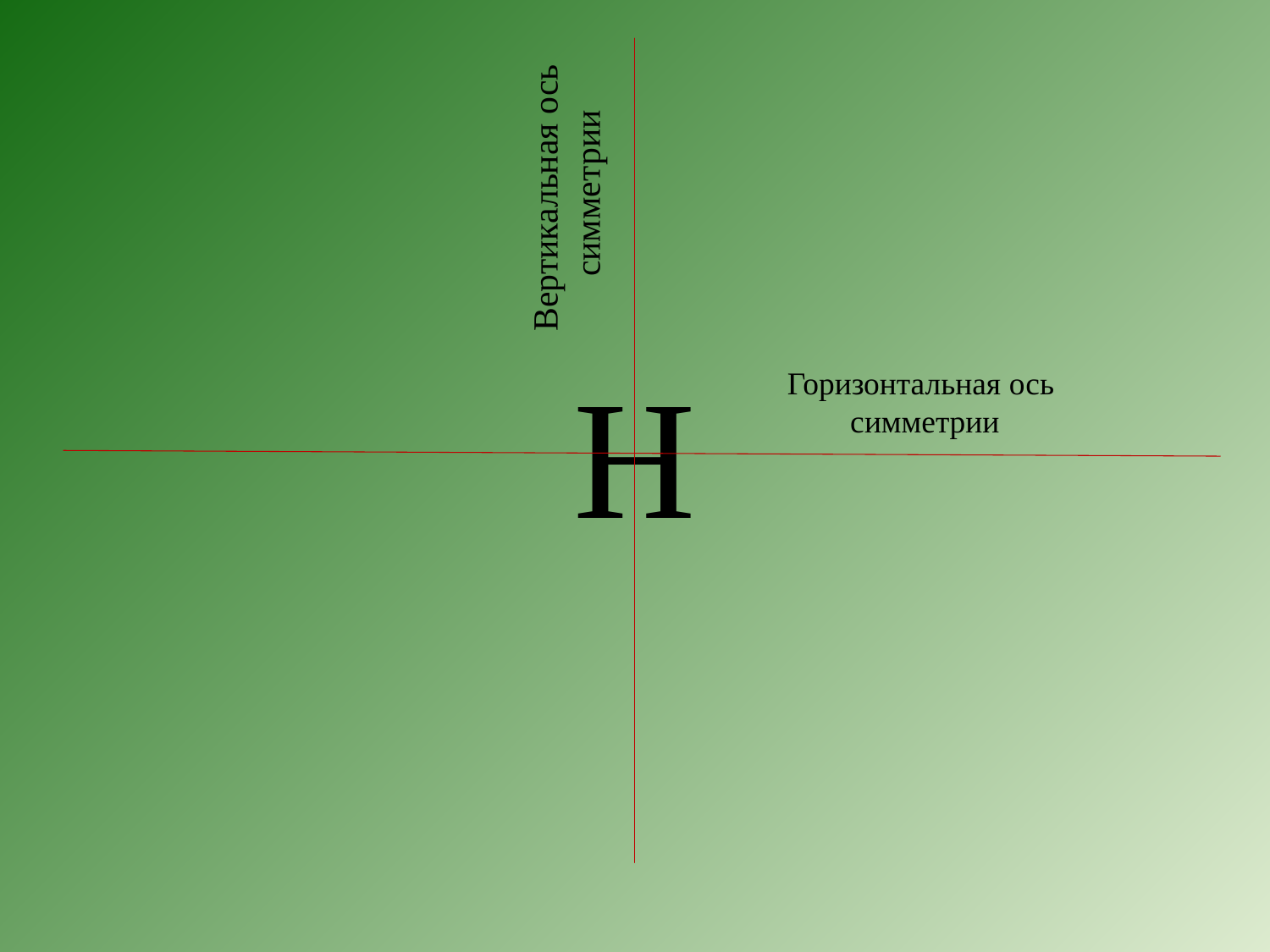

# Н
Вертикальная ось
симметрии
Горизонтальная ось
симметрии